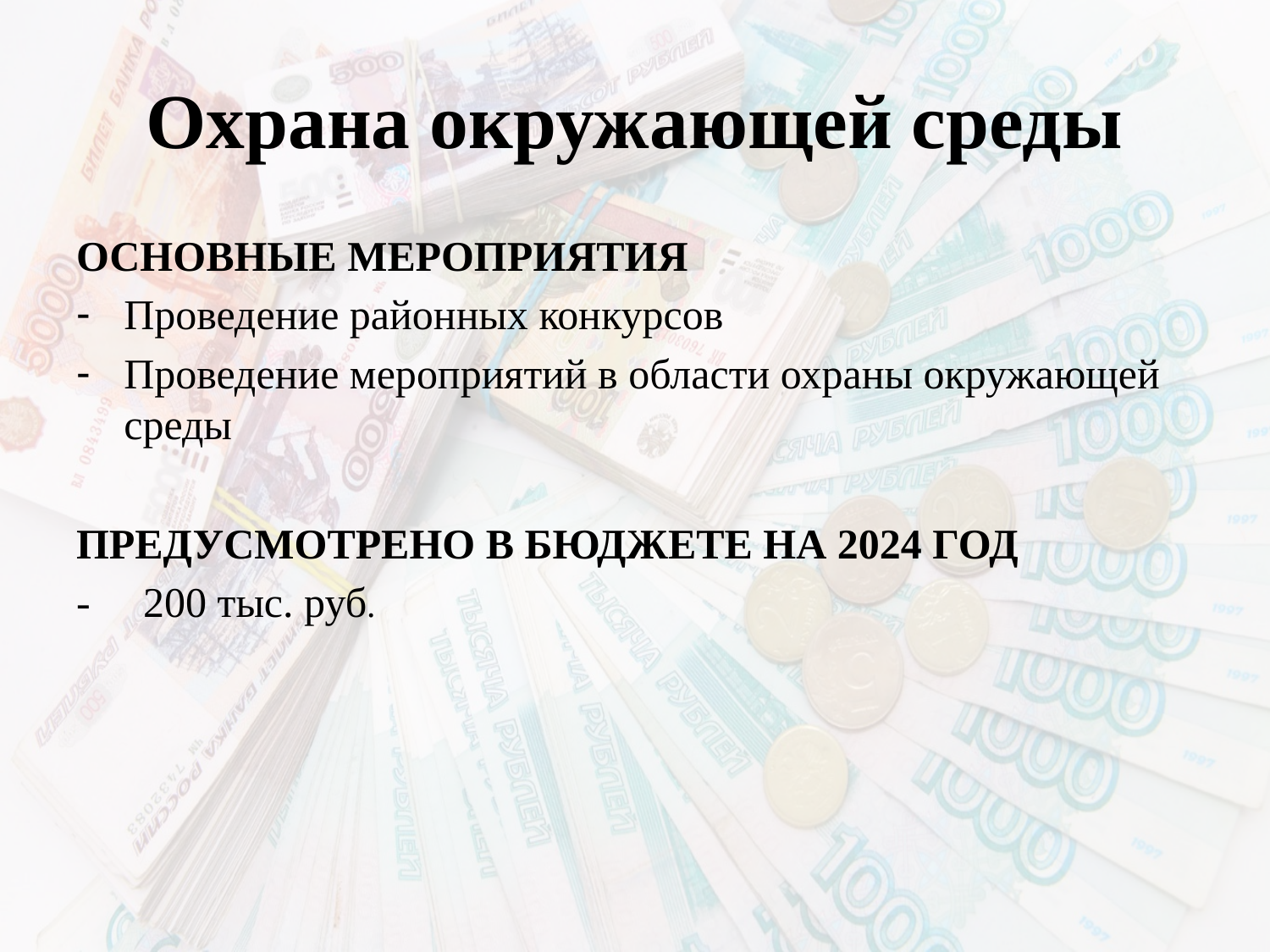

# Охрана окружающей среды
ОСНОВНЫЕ МЕРОПРИЯТИЯ
Проведение районных конкурсов
Проведение мероприятий в области охраны окружающей среды

ПРЕДУСМОТРЕНО В БЮДЖЕТЕ НА 2024 ГОД
-     200 тыс. руб.